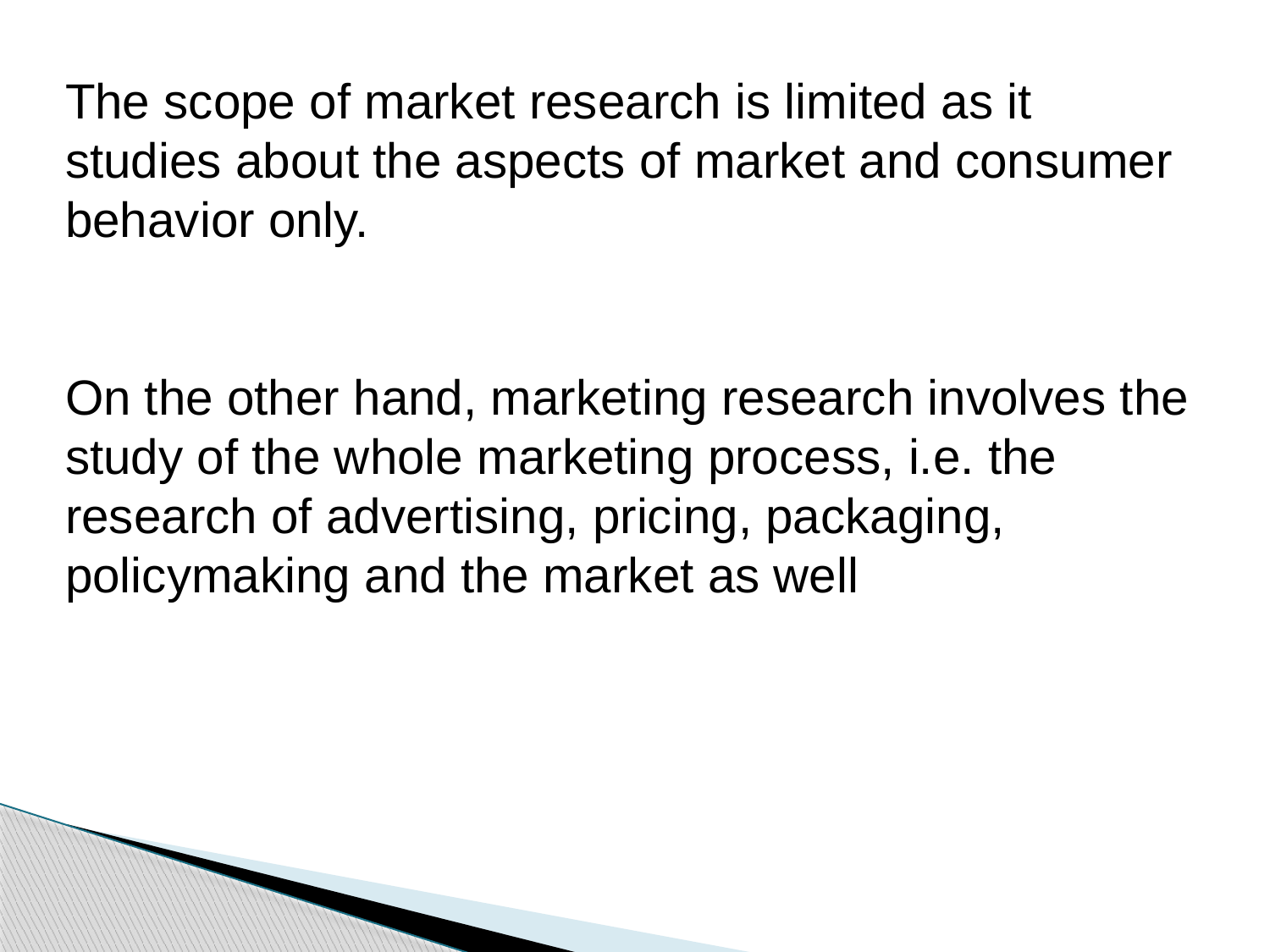

The scope of market research is limited as it studies about the aspects of market and consumer behavior only.

On the other hand, marketing research involves the study of the whole marketing process, i.e. the research of advertising, pricing, packaging, policymaking and the market as well